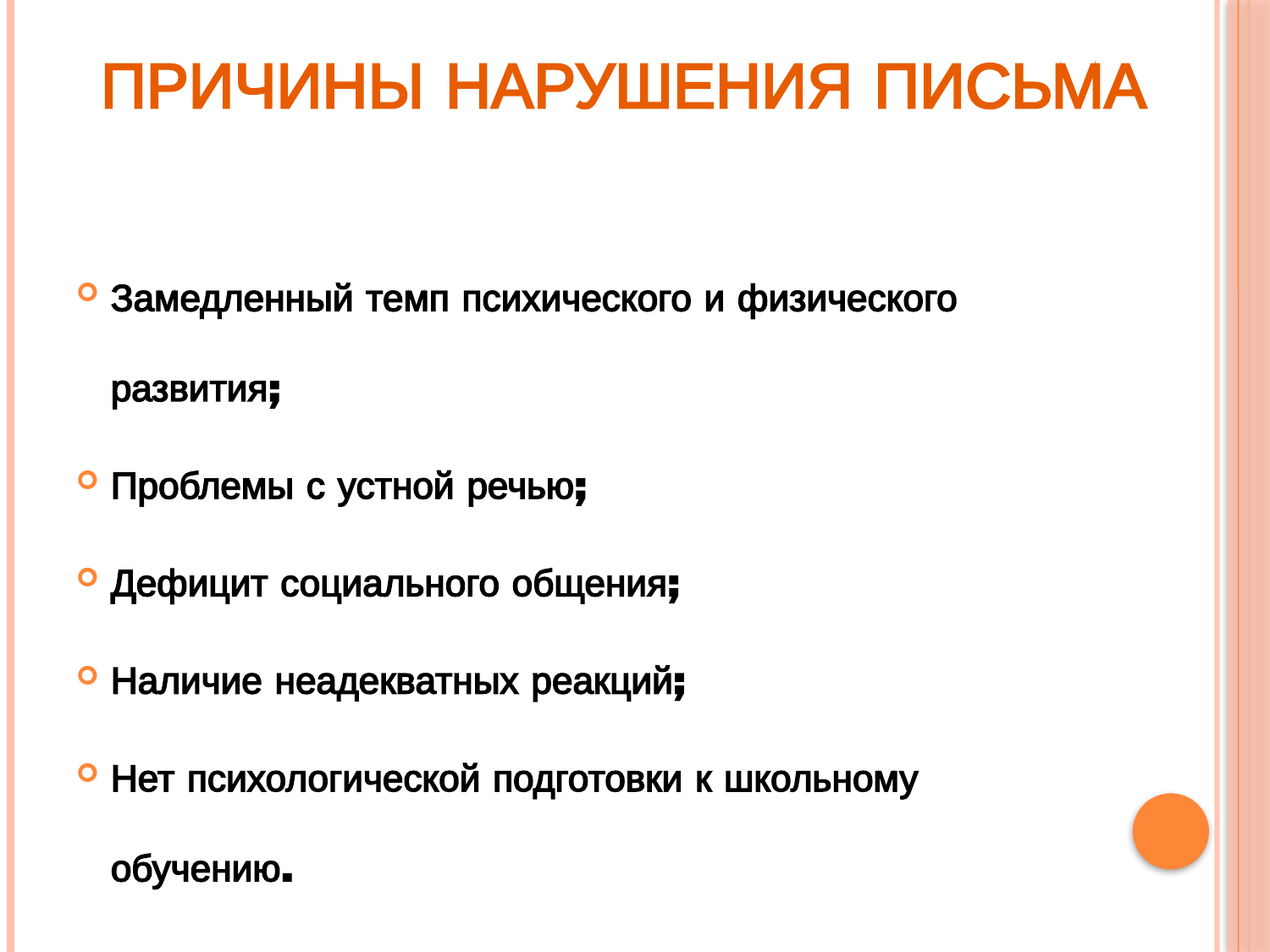

# Причины нарушения письма
Замедленный темп психического и физического развития;
Проблемы с устной речью;
Дефицит социального общения;
Наличие неадекватных реакций;
Нет психологической подготовки к школьному обучению.